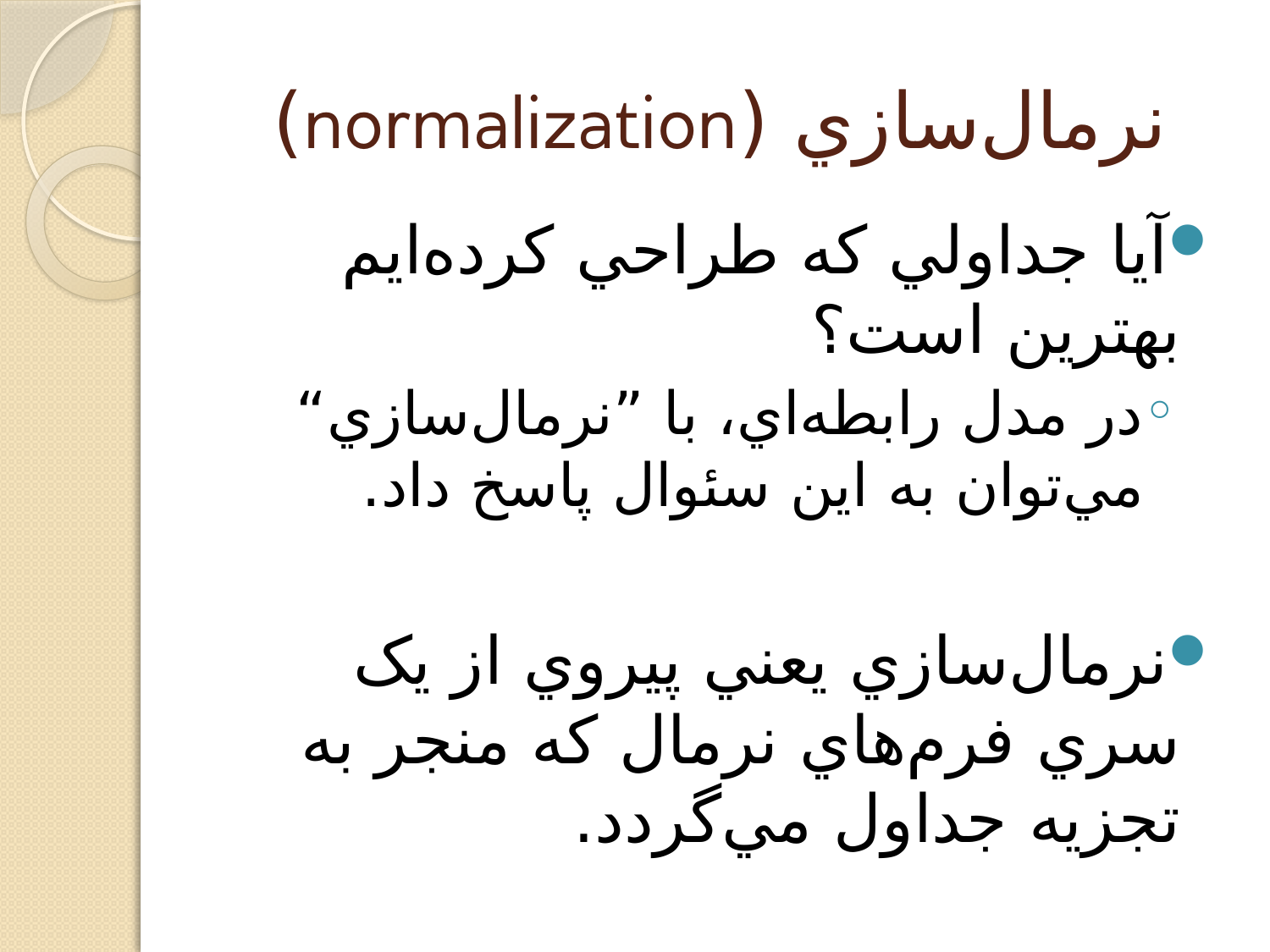

# نرمال‌سازي (normalization)
آيا جداولي که طراحي کرده‌ايم بهترين است؟
در مدل رابطه‌اي، با ”نرمال‌سازي“ مي‌توان به اين سئوال پاسخ داد.

نرمال‌سازي يعني پيروي از يک سري فرم‌هاي نرمال که منجر به تجزيه جداول مي‌گردد.